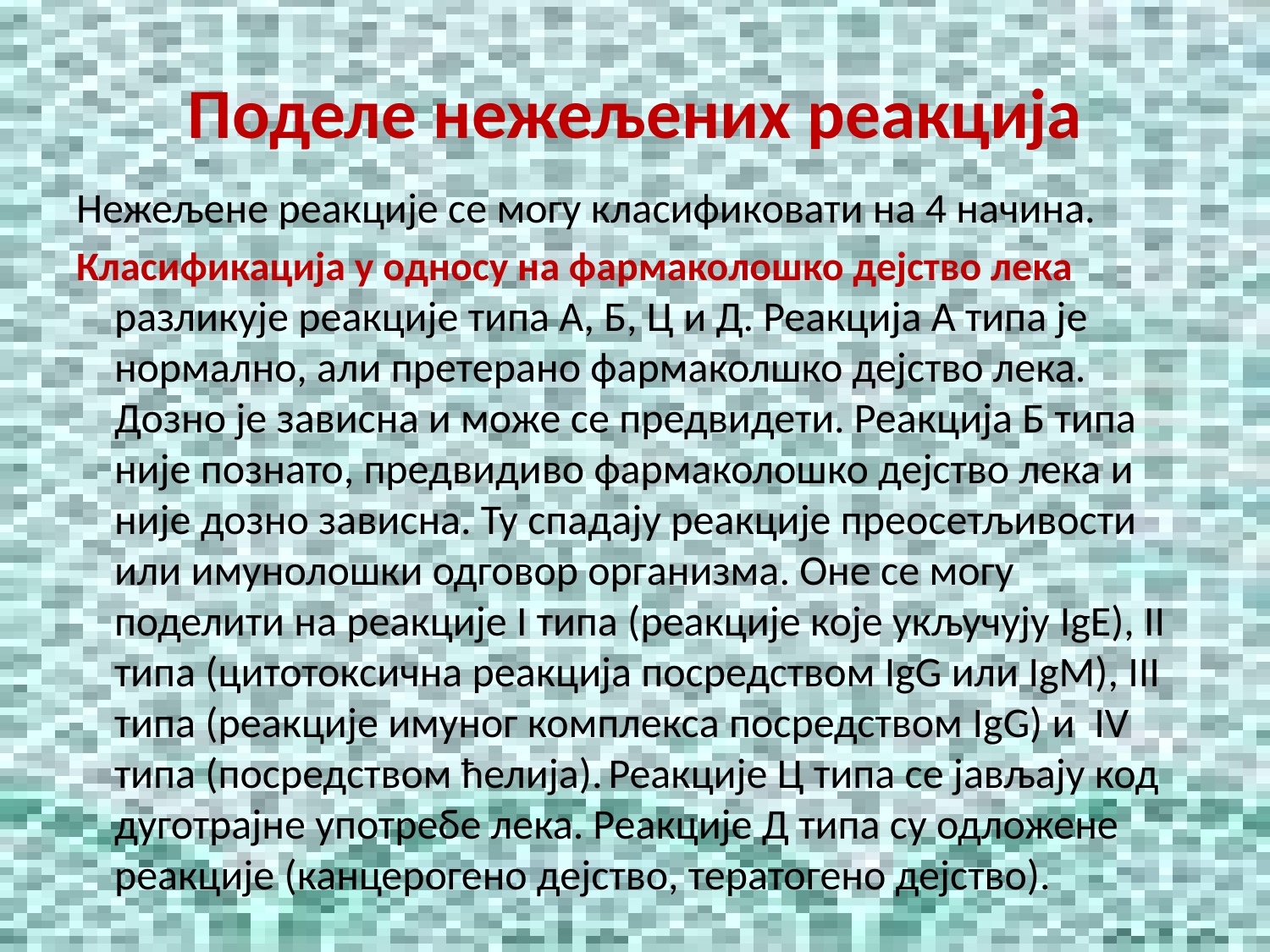

Поделе нежељених реакција

Нежељене реакције се могу класификовати на 4 начина.
Класификација у односу на фармаколошко дејство лека разликује реакције типа А, Б, Ц и Д. Реакција А типа је нормално, али претерано фармаколшко дејство лека. Дозно је зависна и може се предвидети. Реакција Б типа није познато, предвидиво фармаколошко дејство лека и није дозно зависна. Ту спадају реакције преосетљивости или имунолошки одговор организма. Оне се могу поделити на реакције I типа (реакције које укључују IgE), II типа (цитотоксична реакција посредством IgG или IgM), III типа (реакције имуног комплекса посредством IgG) и  IV типа (посредством ћелија). Реакције Ц типа се јављају код дуготрајне употребе лека. Реакције Д типа су одложене реакције (канцерогено дејство, тератогено дејство).